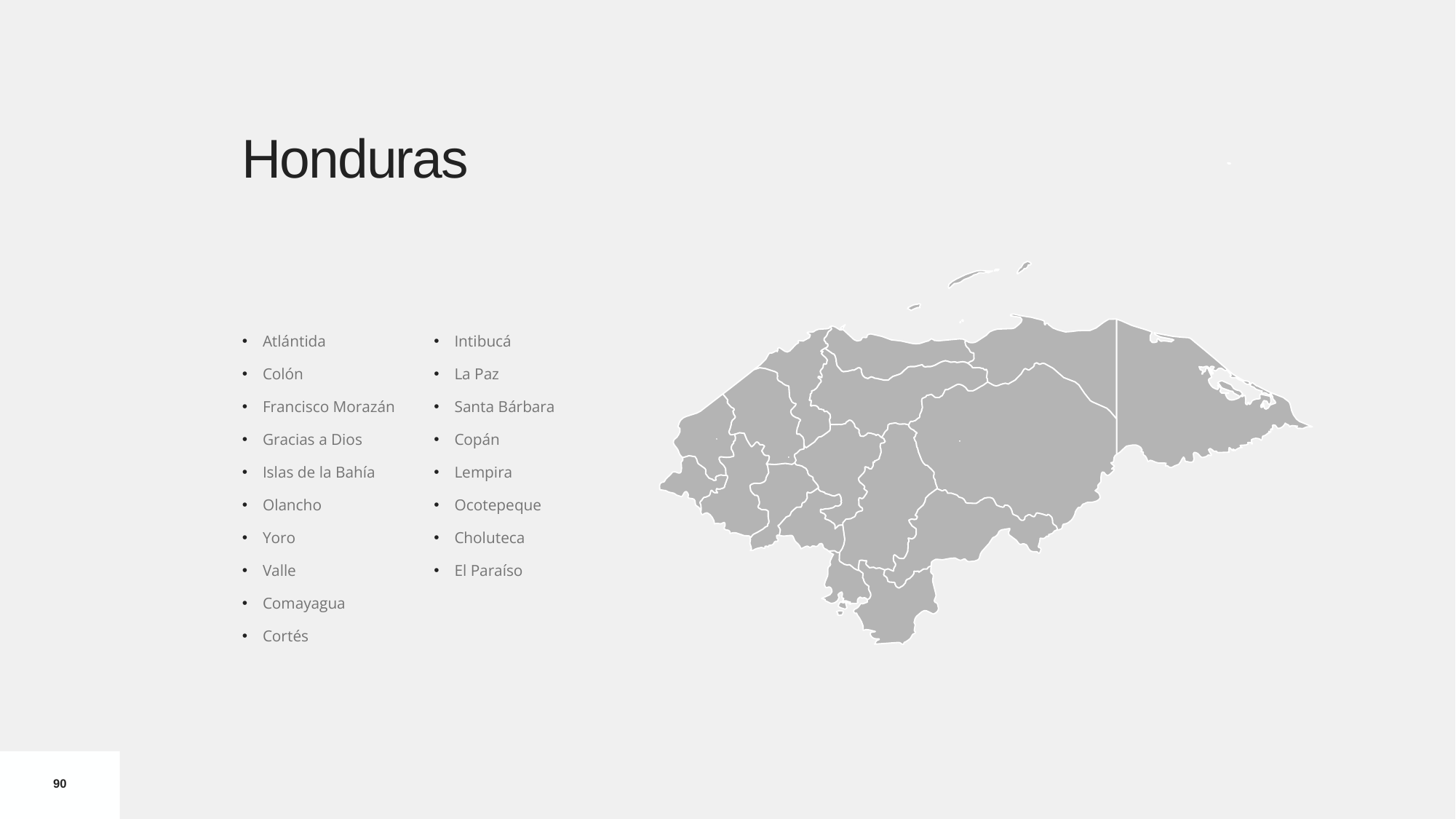

# Honduras

Atlántida
Colón
Francisco Morazán
Gracias a Dios
Islas de la Bahía
Olancho
Yoro
Valle
Comayagua
Cortés
Intibucá
La Paz
Santa Bárbara
Copán
Lempira
Ocotepeque
Choluteca
El Paraíso